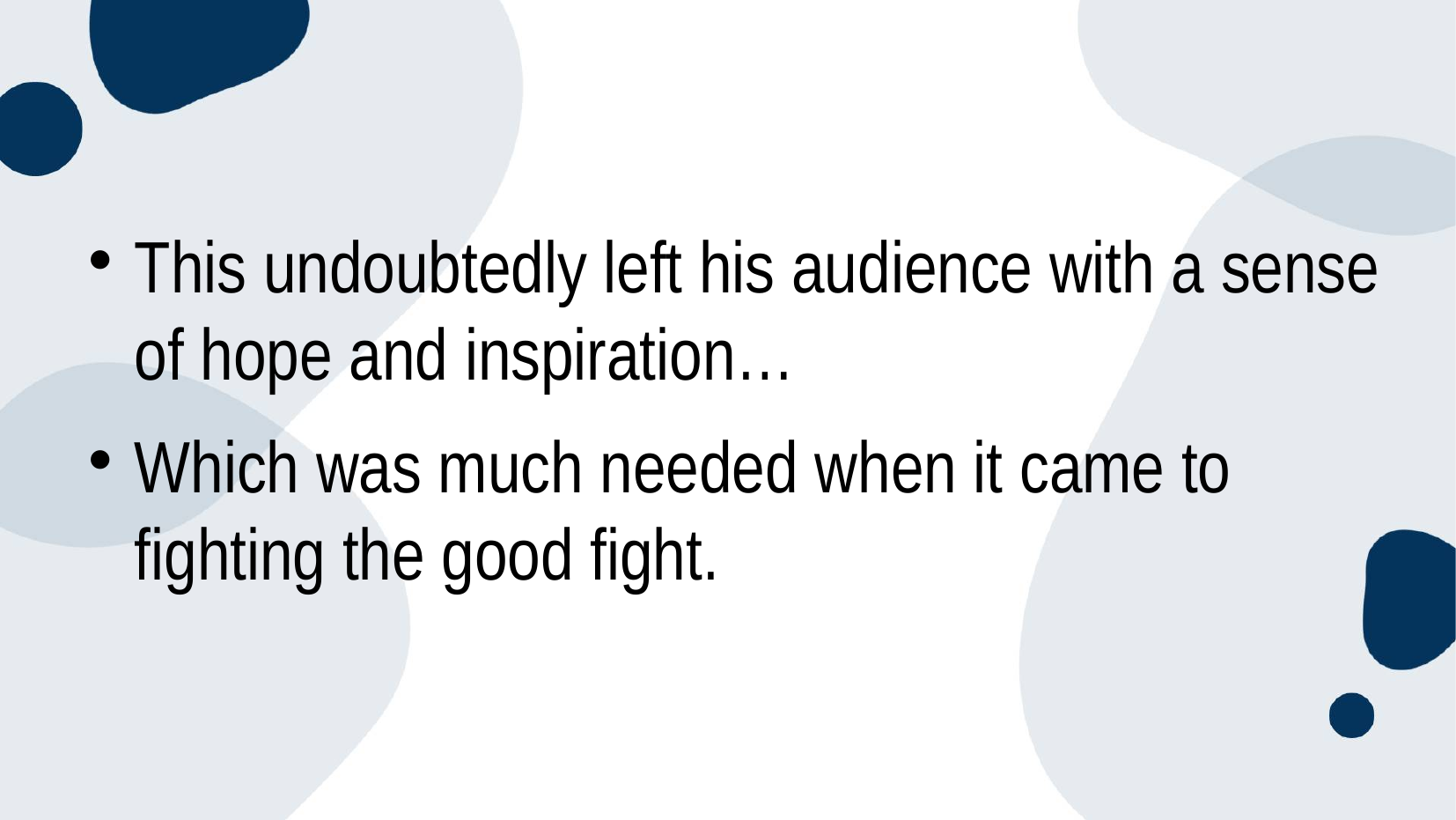

#
This undoubtedly left his audience with a sense of hope and inspiration…
Which was much needed when it came to fighting the good fight.